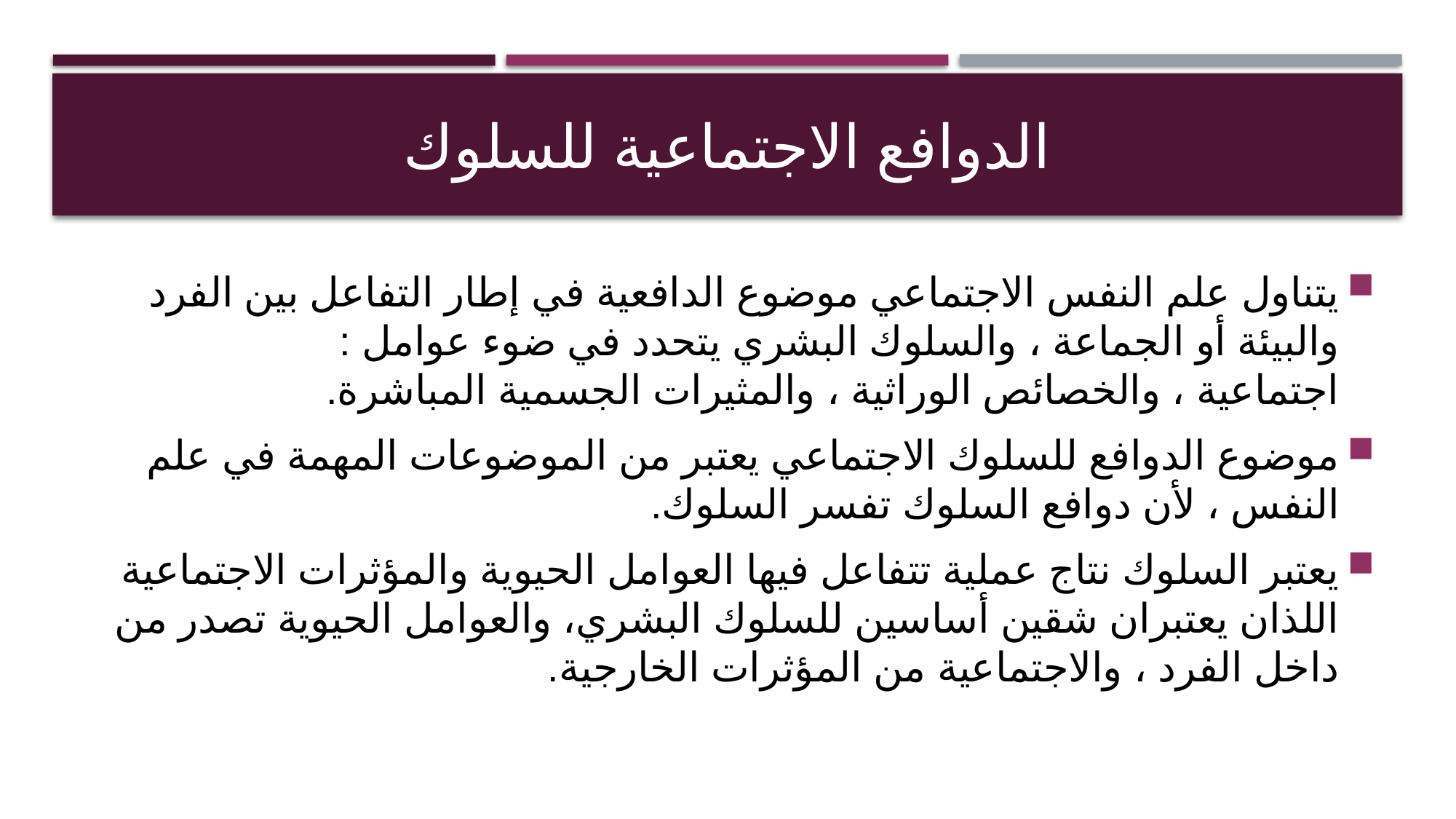

# الدوافع الاجتماعية للسلوك
يتناول علم النفس الاجتماعي موضوع الدافعية في إطار التفاعل بين الفرد والبيئة أو الجماعة ، والسلوك البشري يتحدد في ضوء عوامل :
اجتماعية ، والخصائص الوراثية ، والمثيرات الجسمية المباشرة.
موضوع الدوافع للسلوك الاجتماعي يعتبر من الموضوعات المهمة في علم النفس ، لأن دوافع السلوك تفسر السلوك.
يعتبر السلوك نتاج عملية تتفاعل فيها العوامل الحيوية والمؤثرات الاجتماعية اللذان يعتبران شقين أساسين للسلوك البشري، والعوامل الحيوية تصدر من داخل الفرد ، والاجتماعية من المؤثرات الخارجية.